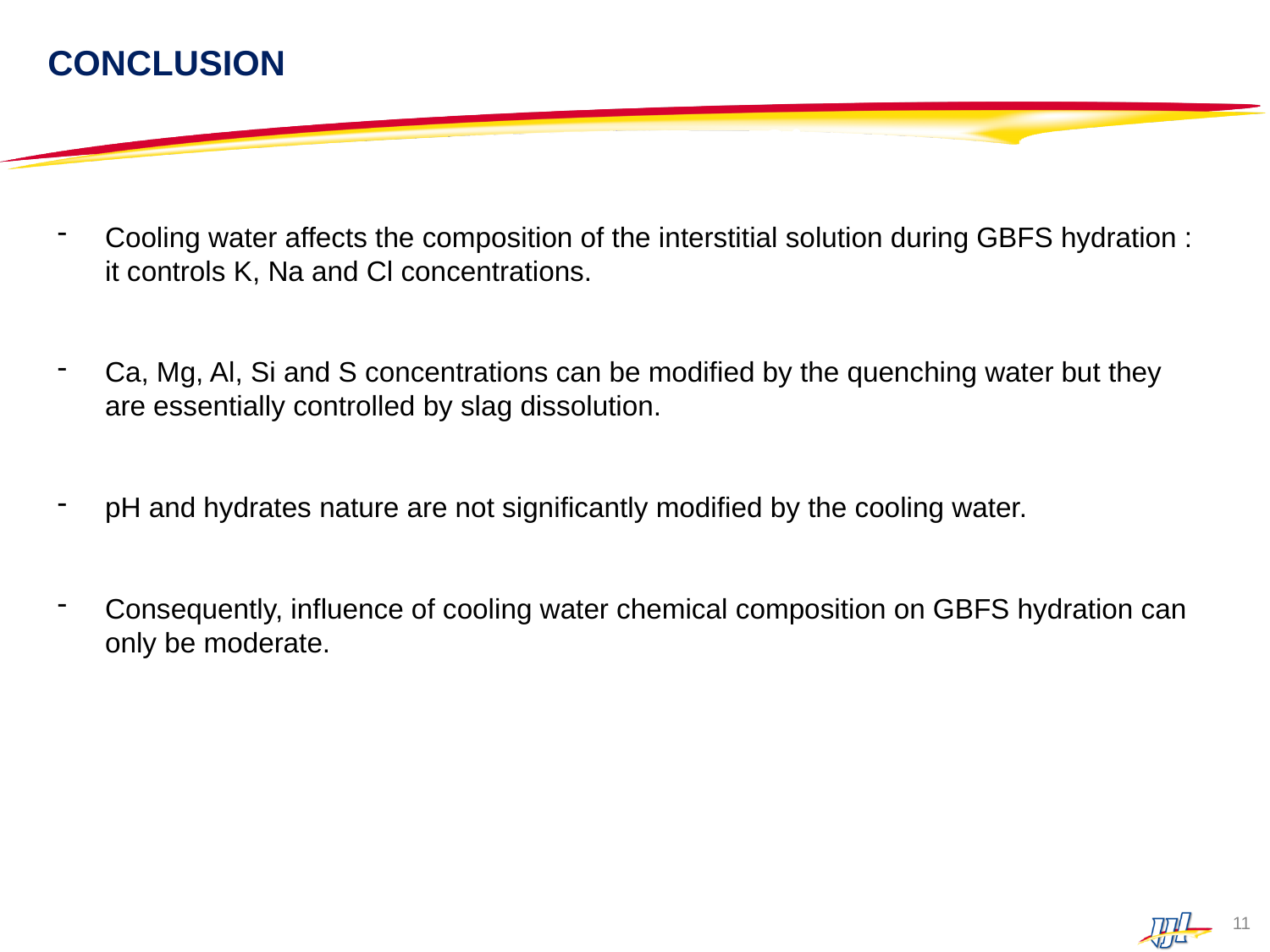

# CONCLUSION
BF1B – 28j – W/S = 0.3
Cooling water affects the composition of the interstitial solution during GBFS hydration : it controls K, Na and Cl concentrations.

Ca, Mg, Al, Si and S concentrations can be modified by the quenching water but they are essentially controlled by slag dissolution.

pH and hydrates nature are not significantly modified by the cooling water.

Consequently, influence of cooling water chemical composition on GBFS hydration can only be moderate.

11